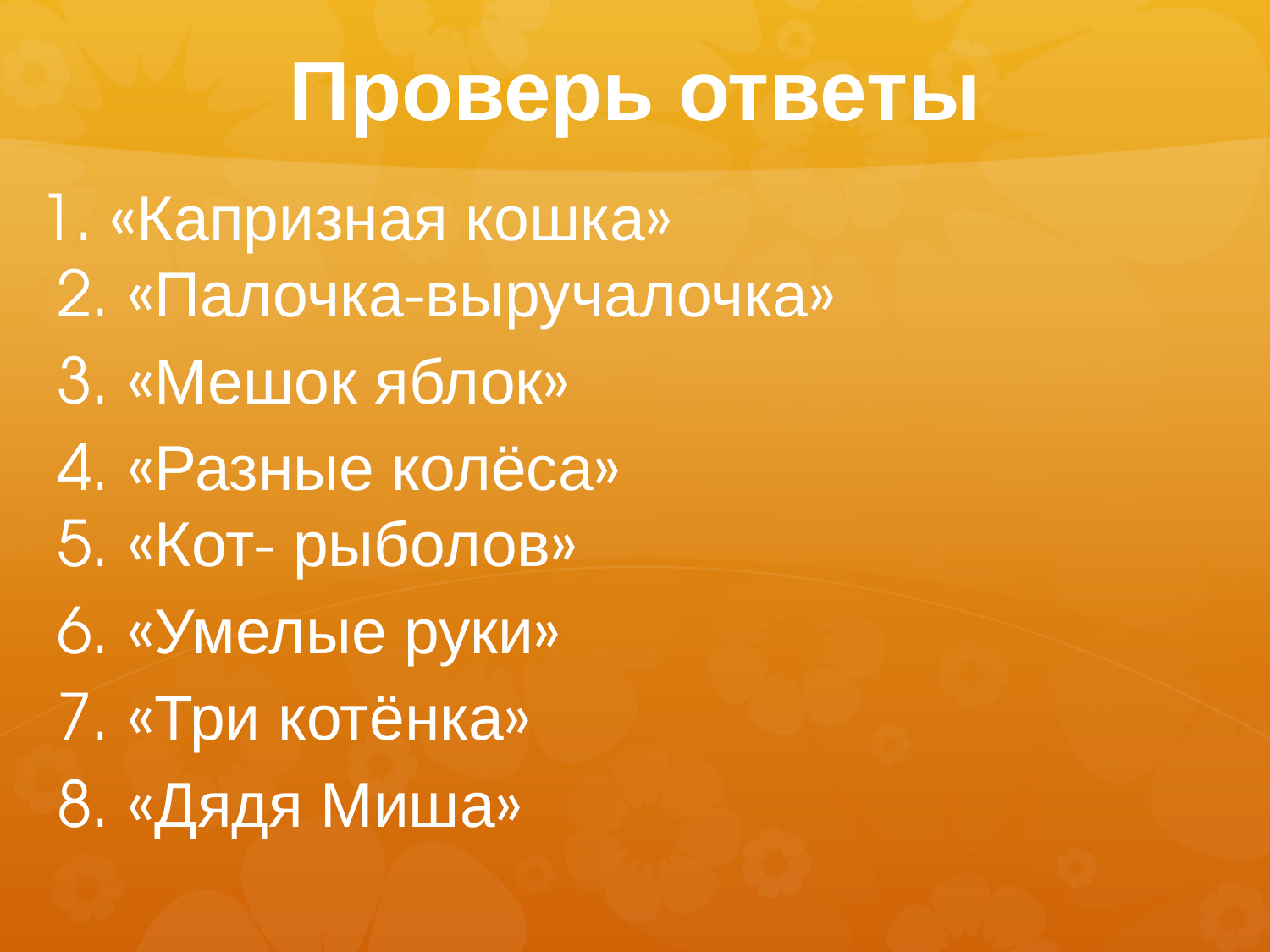

# Проверь ответы
1. «Капризная кошка»
 2. «Палочка-выручалочка»
 3. «Мешок яблок»
 4. «Разные колёса»
 5. «Кот- рыболов»
 6. «Умелые руки»
 7. «Три котёнка»
 8. «Дядя Миша»